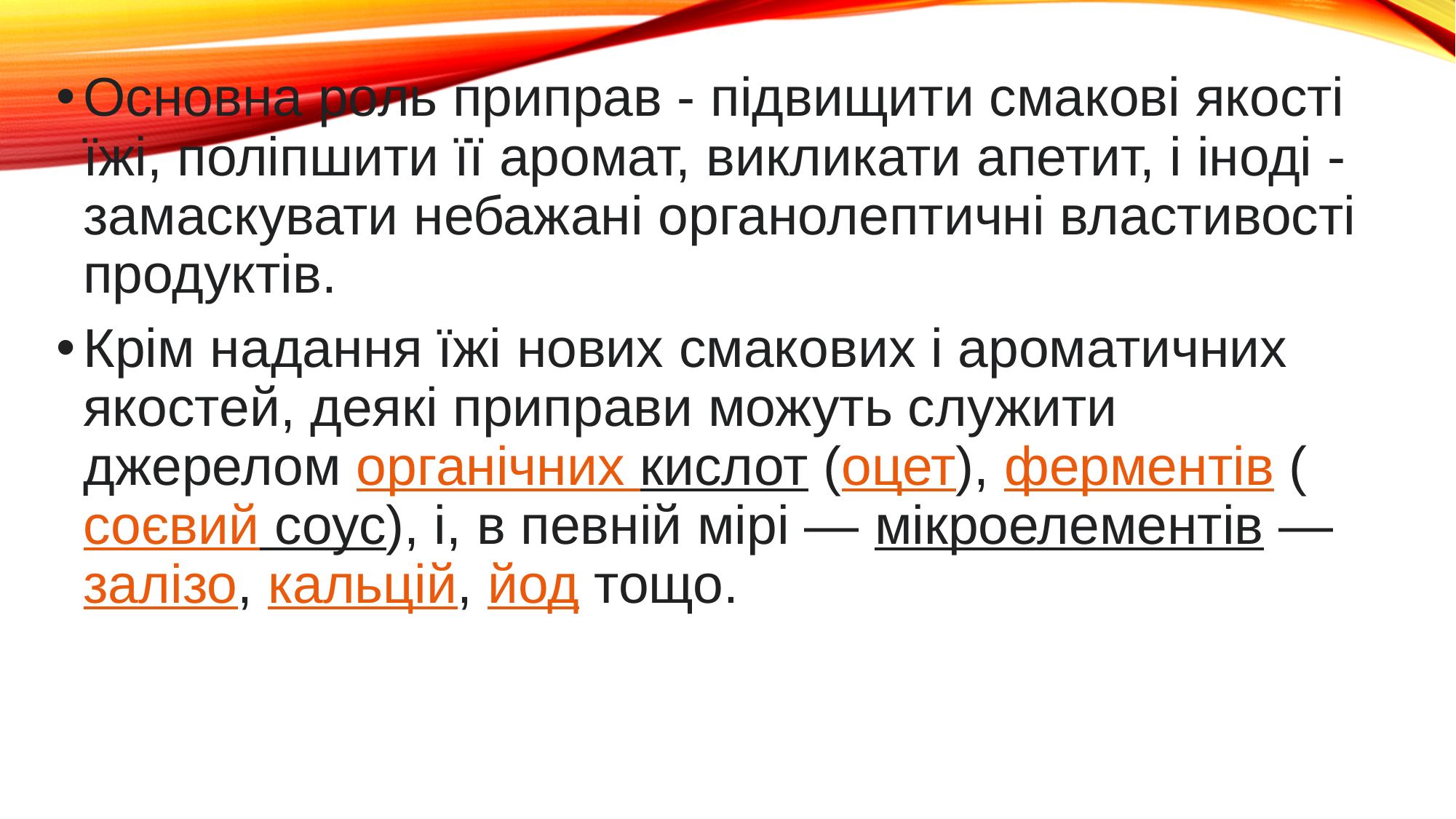

Основна роль приправ - підвищити смакові якості їжі, поліпшити її аромат, викликати апетит, і іноді - замаскувати небажані органолептичні властивості продуктів.
Крім надання їжі нових смакових і ароматичних якостей, деякі приправи можуть служити джерелом органічних кислот (оцет), ферментів (соєвий соус), і, в певній мірі — мікроелементів — залізо, кальцій, йод тощо.